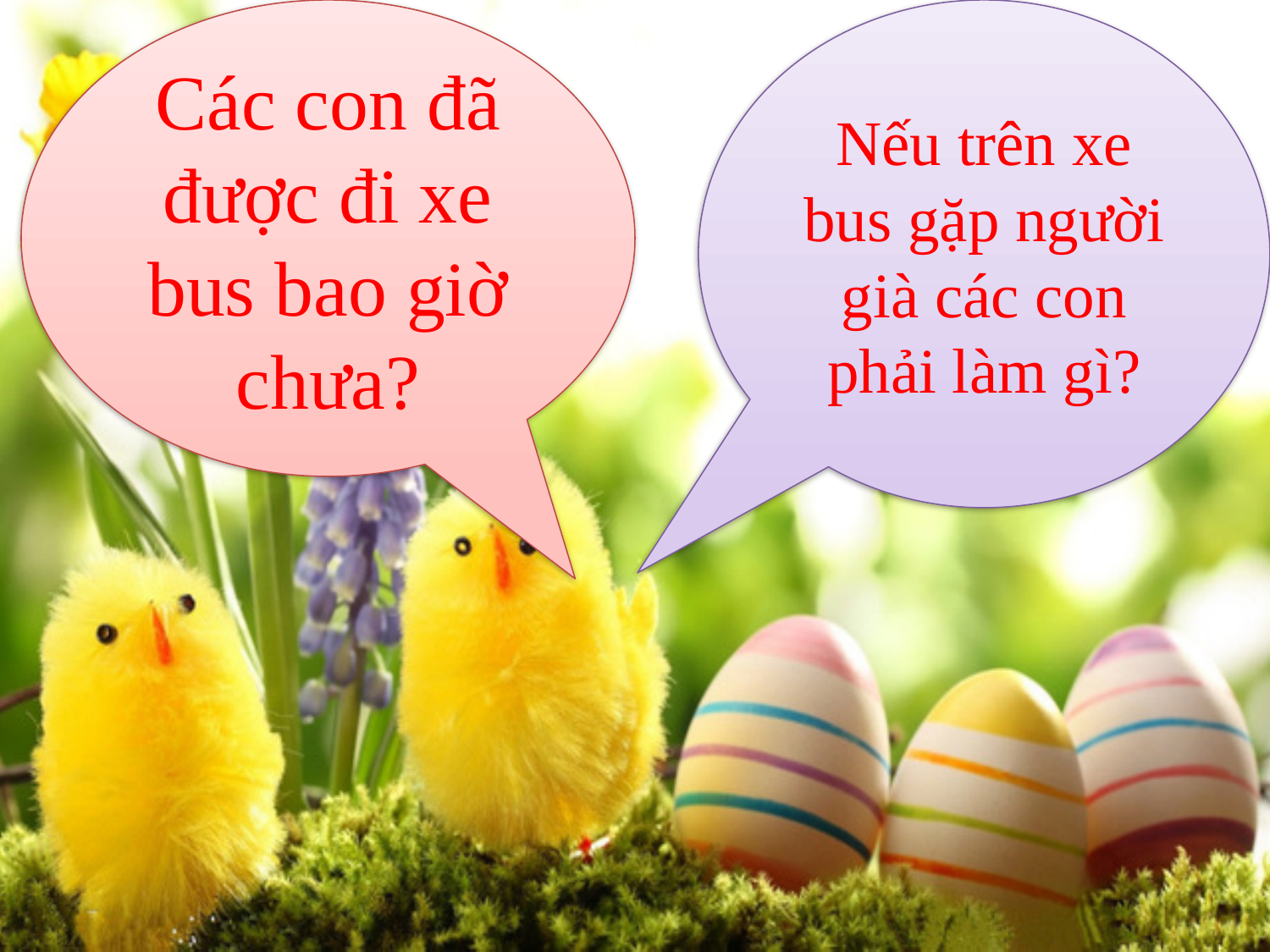

Các con đã được đi xe bus bao giờ chưa?
Nếu trên xe bus gặp người già các con phải làm gì?